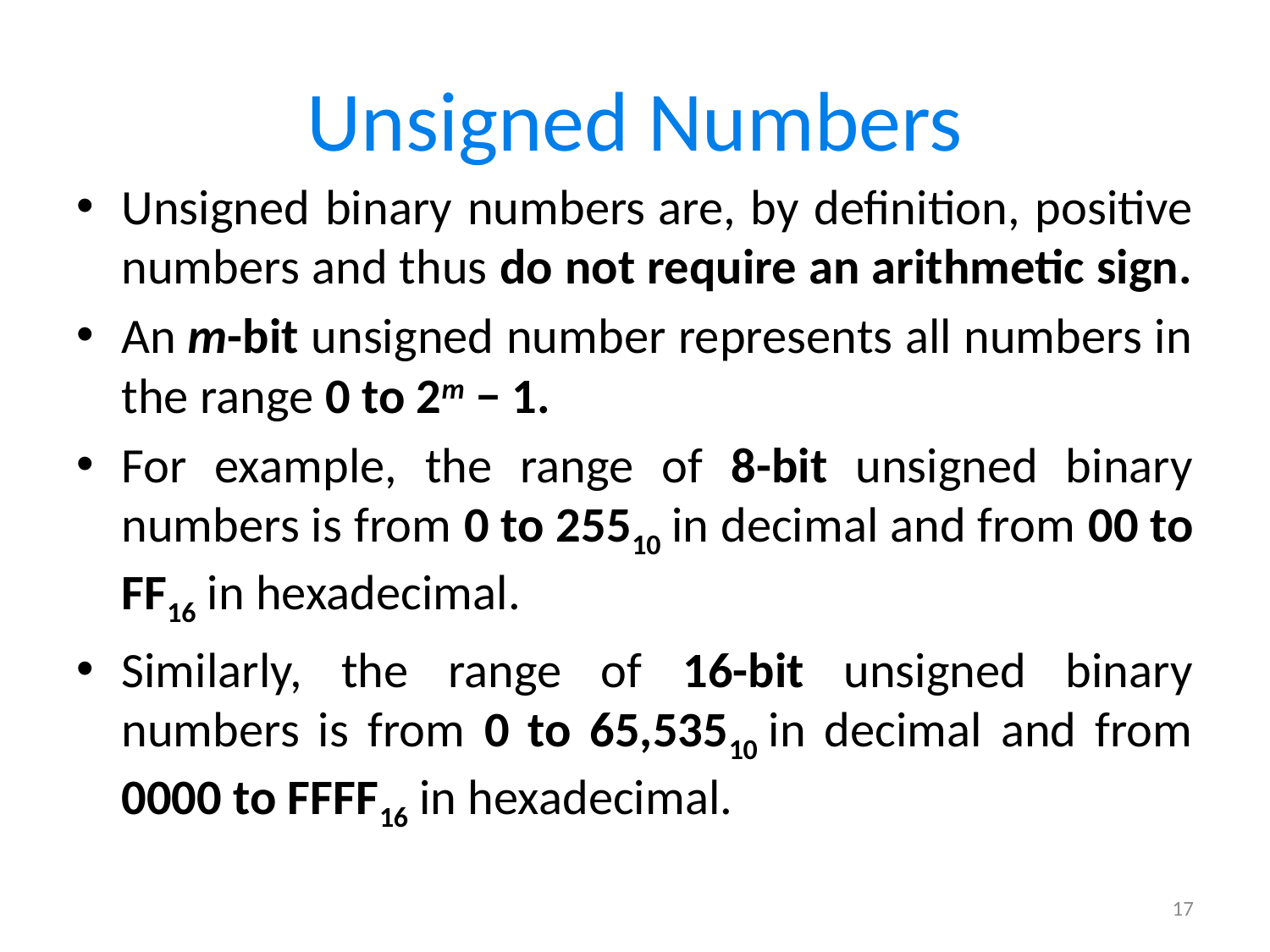

# Unsigned Numbers
Unsigned binary numbers are, by definition, positive numbers and thus do not require an arithmetic sign.
An m-bit unsigned number represents all numbers in the range 0 to 2m − 1.
For example, the range of 8-bit unsigned binary numbers is from 0 to 25510 in decimal and from 00 to FF16 in hexadecimal.
Similarly, the range of 16-bit unsigned binary numbers is from 0 to 65,53510 in decimal and from 0000 to FFFF16 in hexadecimal.

17